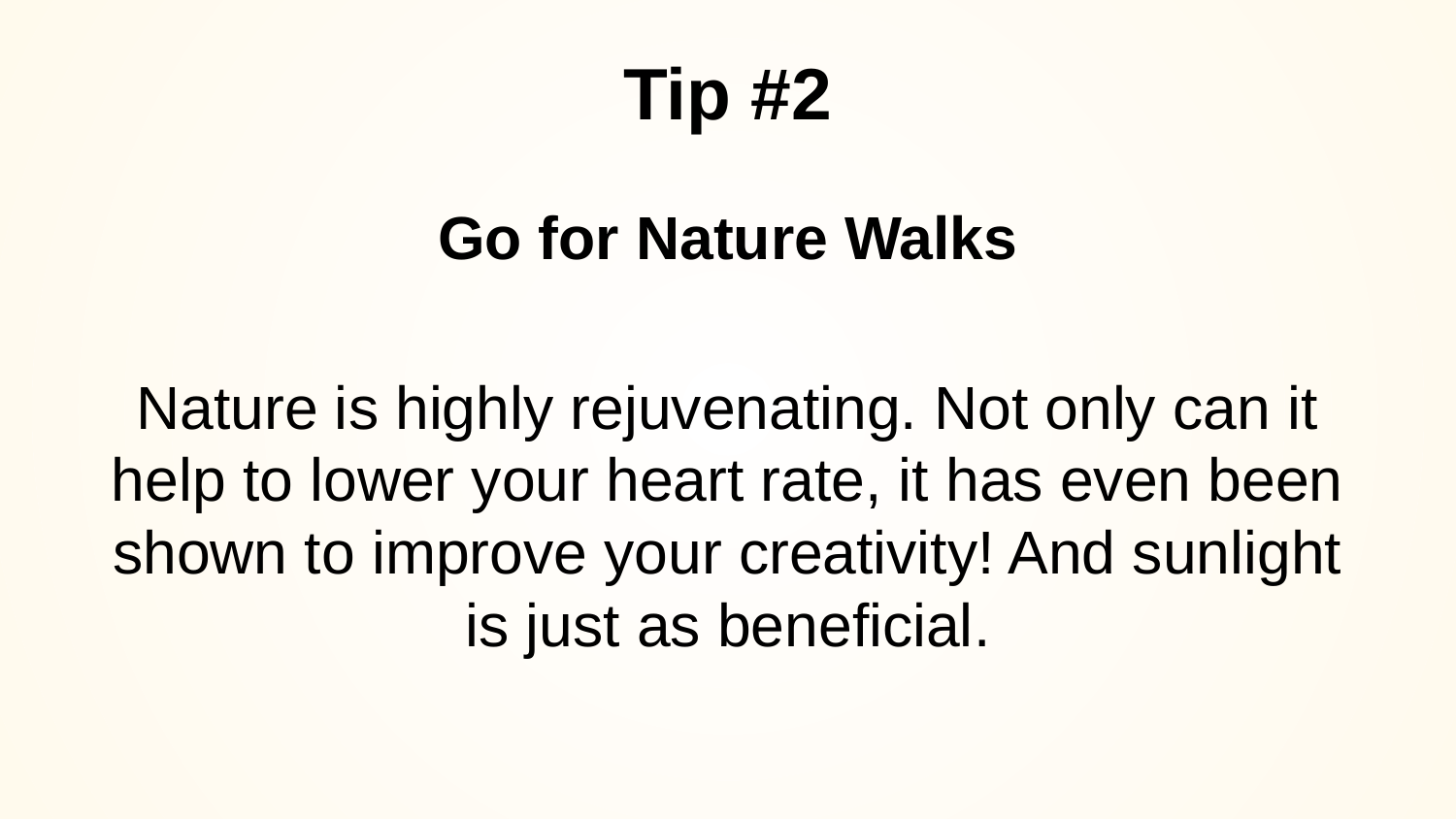

# Tip #2

Go for Nature Walks

Nature is highly rejuvenating. Not only can it help to lower your heart rate, it has even been shown to improve your creativity! And sunlight is just as beneficial.